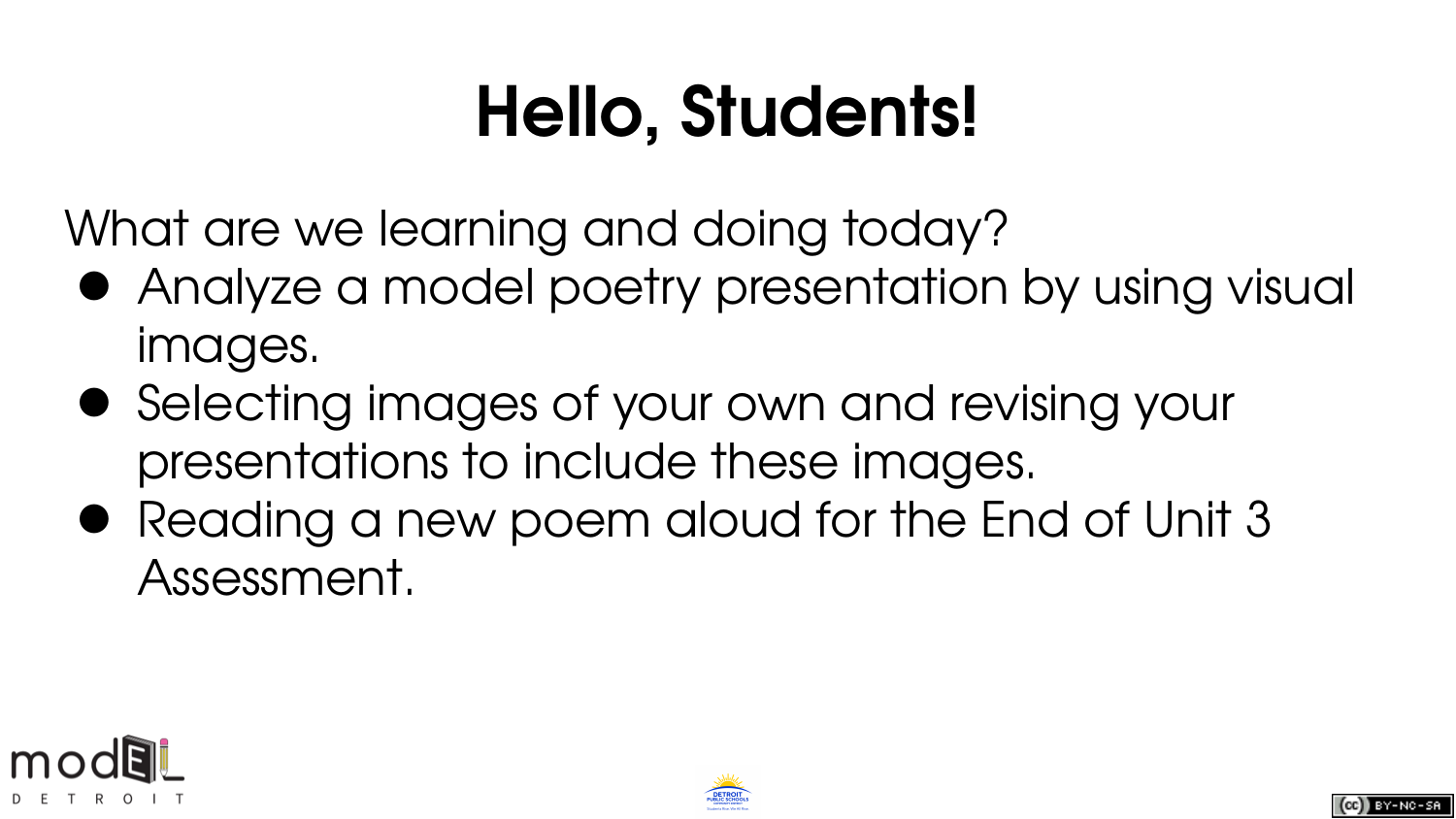

# Hello, Students!
What are we learning and doing today?
Analyze a model poetry presentation by using visual images.
Selecting images of your own and revising your presentations to include these images.
Reading a new poem aloud for the End of Unit 3 Assessment.